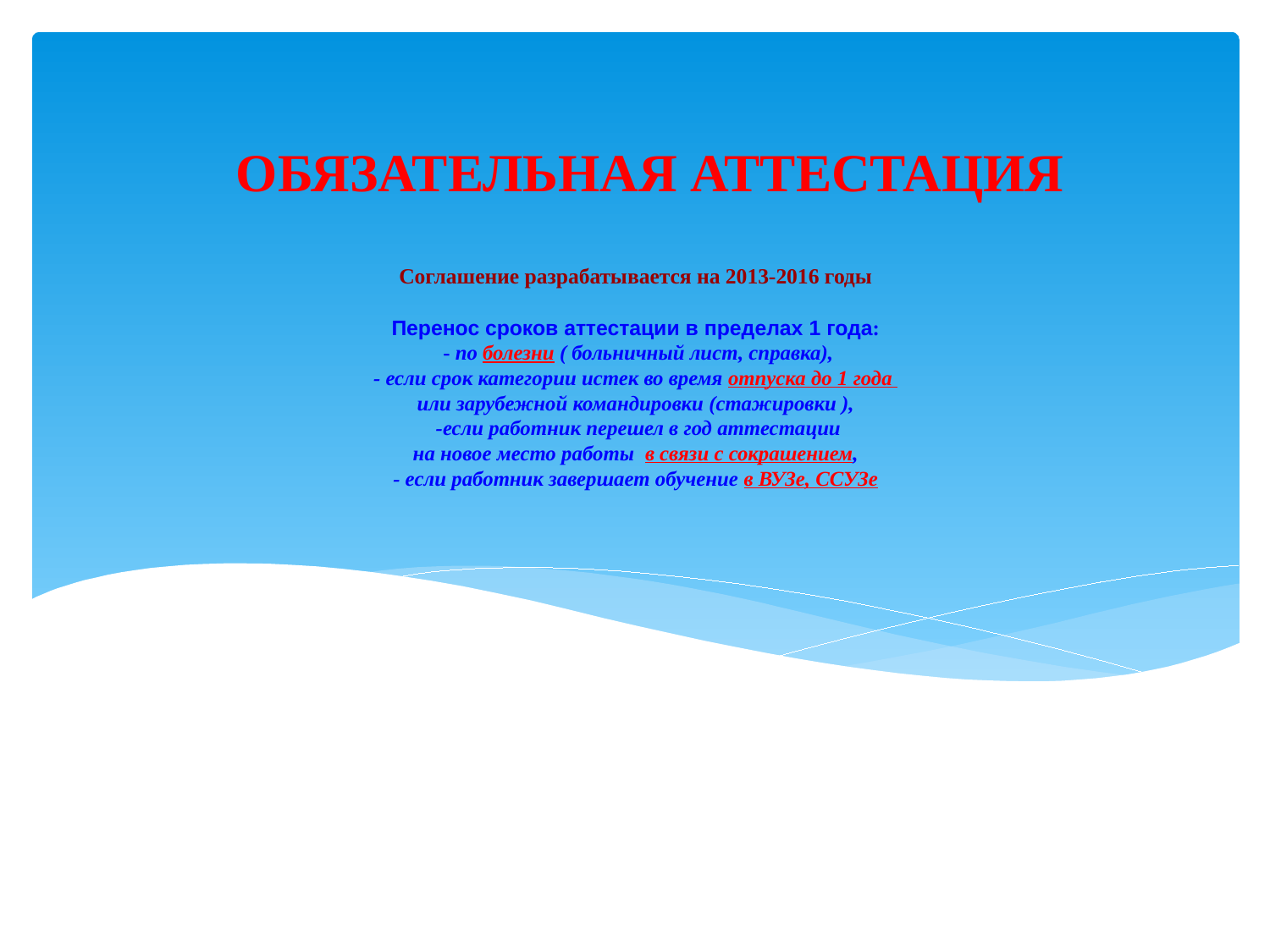

ОБЯЗАТЕЛЬНАЯ АТТЕСТАЦИЯ

# Соглашение разрабатывается на 2013-2016 годы Перенос сроков аттестации в пределах 1 года: - по болезни ( больничный лист, справка), - если срок категории истек во время отпуска до 1 года или зарубежной командировки (стажировки ), -если работник перешел в год аттестации на новое место работы  в связи с сокрашением, - если работник завершает обучение в ВУЗе, ССУЗе